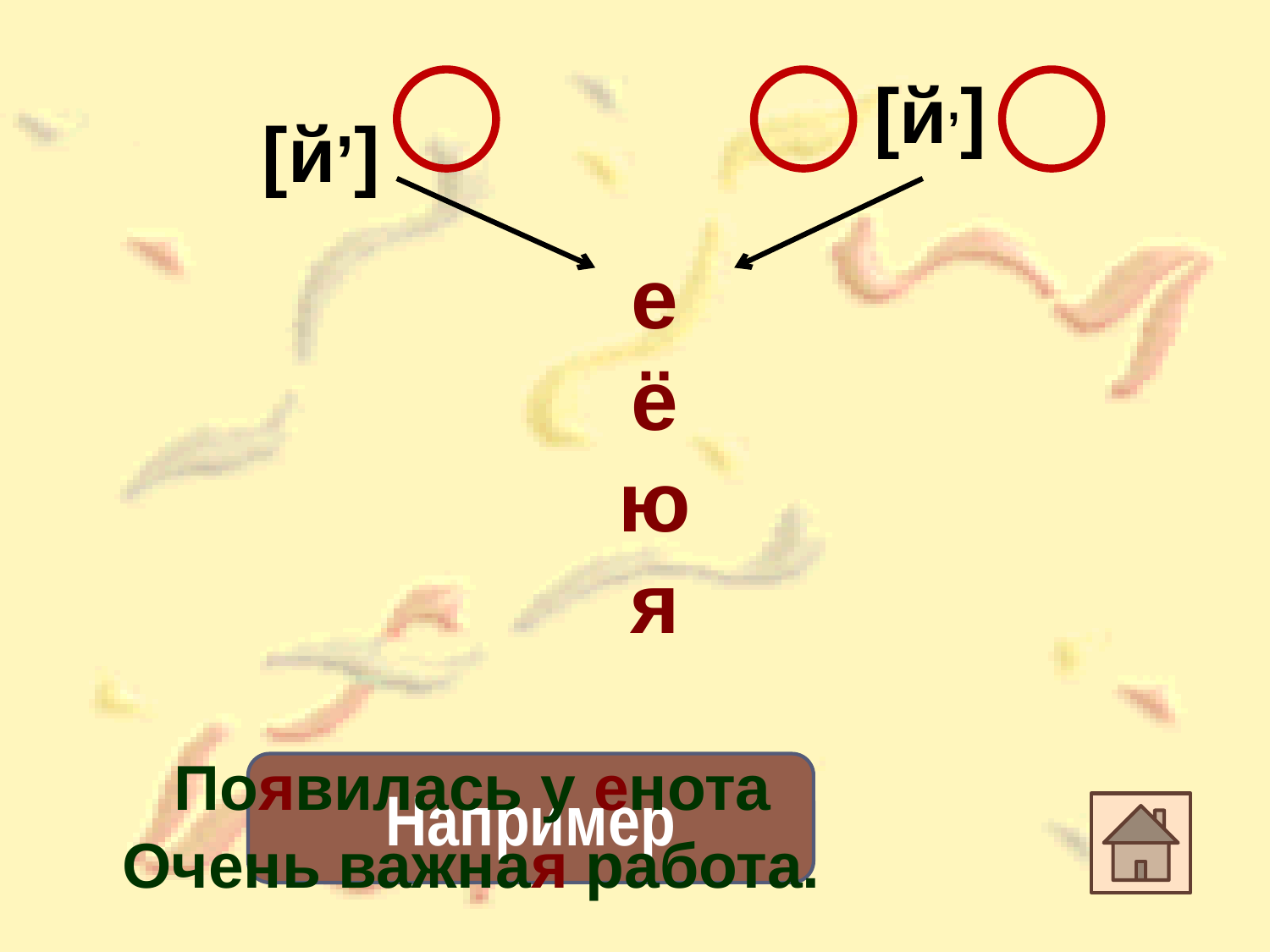

[й,]
[й,]

е
ё
ю
я

 Появилась у енота
Очень важная работа.
Например